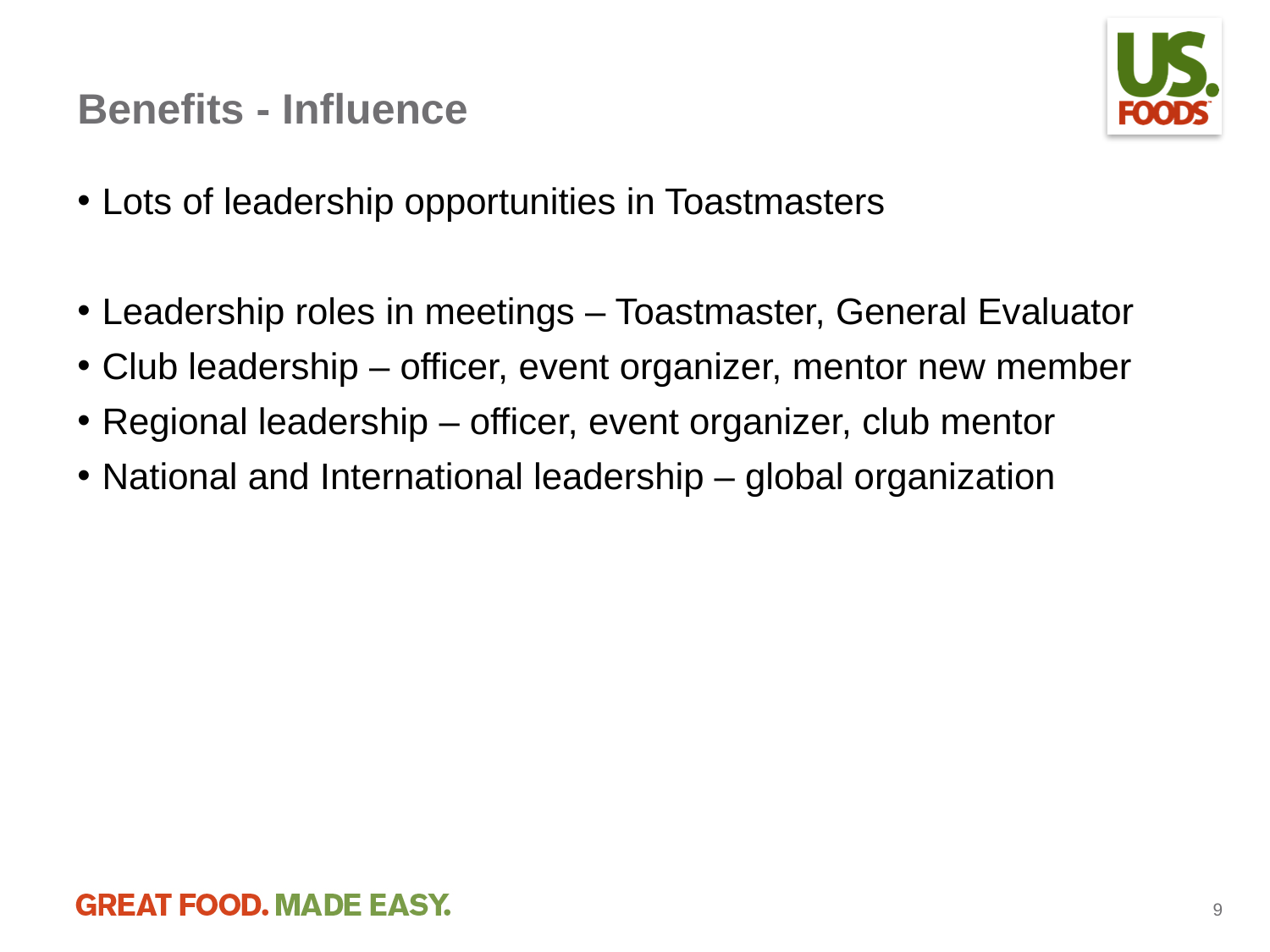

# Benefits - Influence
Lots of leadership opportunities in Toastmasters

Leadership roles in meetings – Toastmaster, General Evaluator
Club leadership – officer, event organizer, mentor new member
Regional leadership – officer, event organizer, club mentor
National and International leadership – global organization